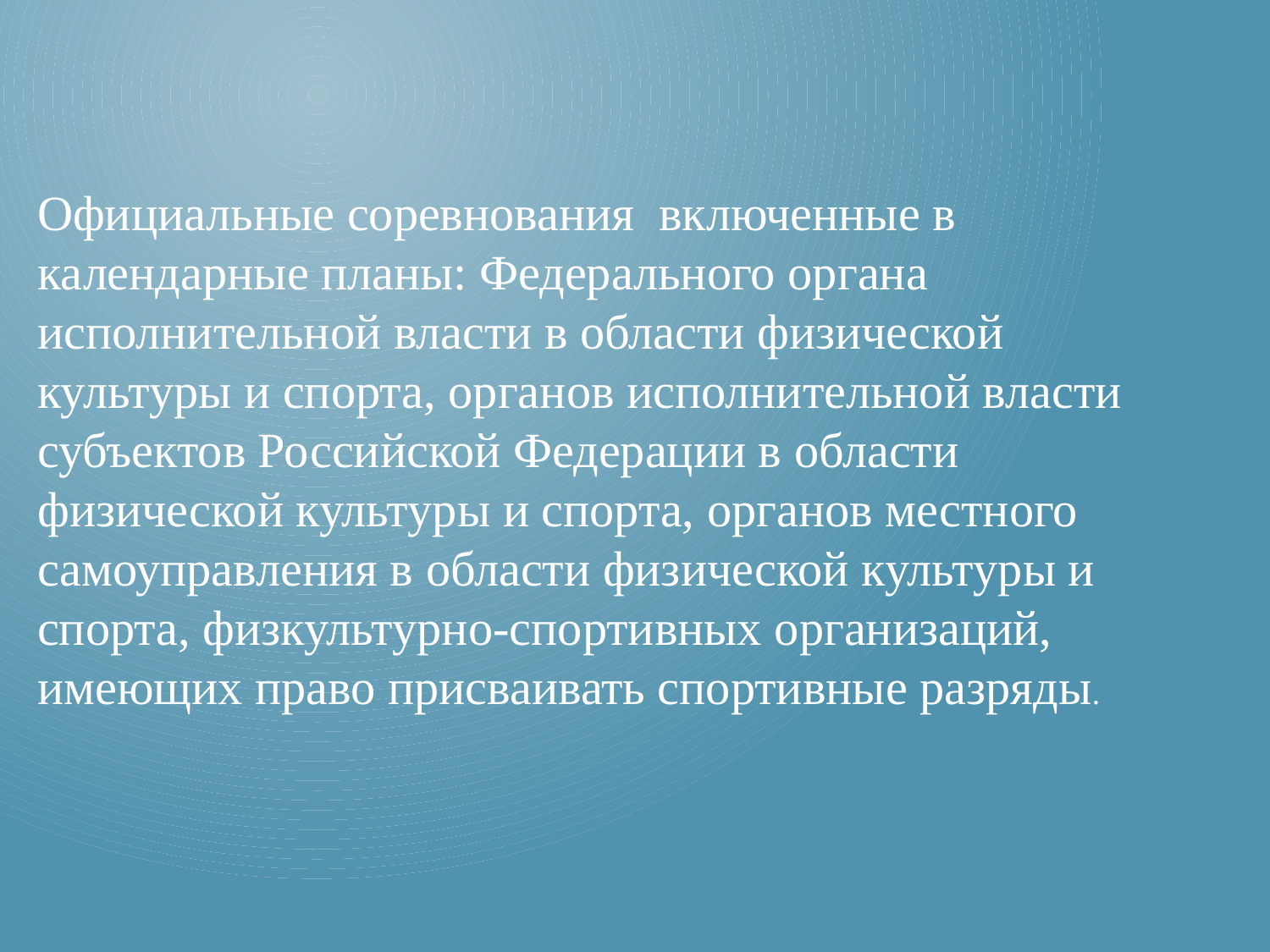

# Официальные соревнования  включенные в календарные планы: Федерального органа исполнительной власти в области физической культуры и спорта, органов исполнительной власти субъектов Российской Федерации в области физической культуры и спорта, органов местного самоуправления в области физической культуры и спорта, физкультурно-спортивных организаций, имеющих право присваивать спортивные разряды.